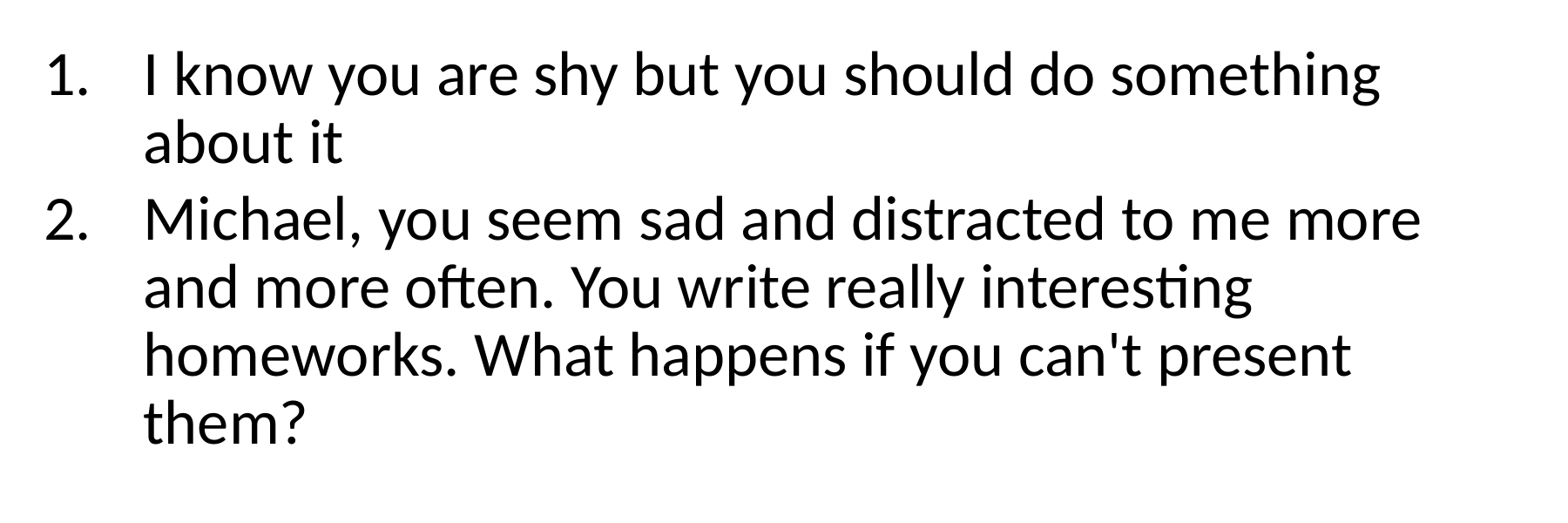

I know you are shy but you should do something about it
Michael, you seem sad and distracted to me more and more often. You write really interesting homeworks. What happens if you can't present them?